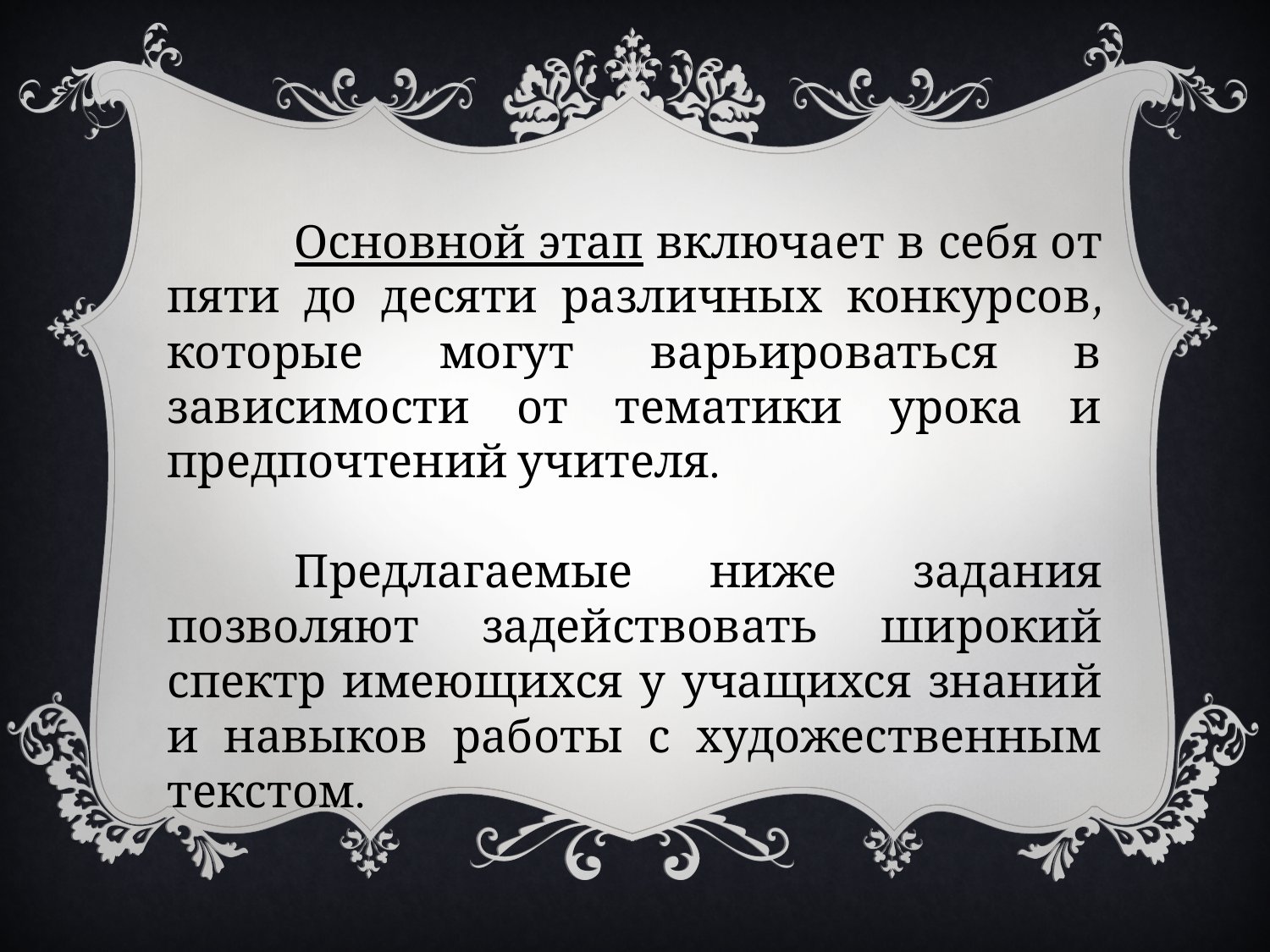

Основной этап включает в себя от пяти до десяти различных конкурсов, которые могут варьироваться в зависимости от тематики урока и предпочтений учителя.

	Предлагаемые ниже задания позволяют задействовать широкий спектр имеющихся у учащихся знаний и навыков работы с художественным текстом.